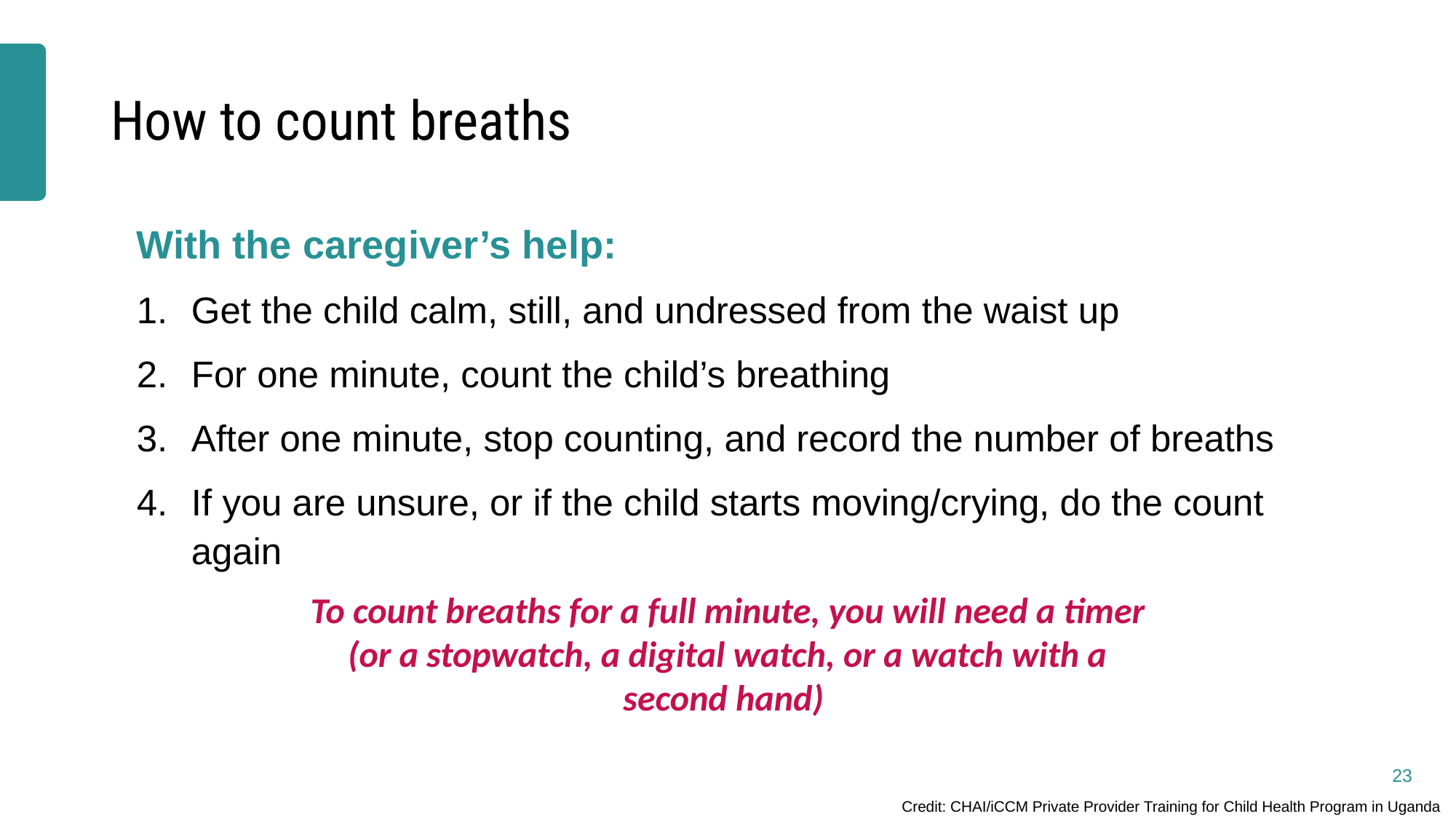

# How to count breaths
With the caregiver’s help:
Get the child calm, still, and undressed from the waist up
For one minute, count the child’s breathing
After one minute, stop counting, and record the number of breaths
If you are unsure, or if the child starts moving/crying, do the count again
To count breaths for a full minute, you will need a timer (or a stopwatch, a digital watch, or a watch with a second hand)
23
Credit: CHAI/iCCM Private Provider Training for Child Health Program in Uganda